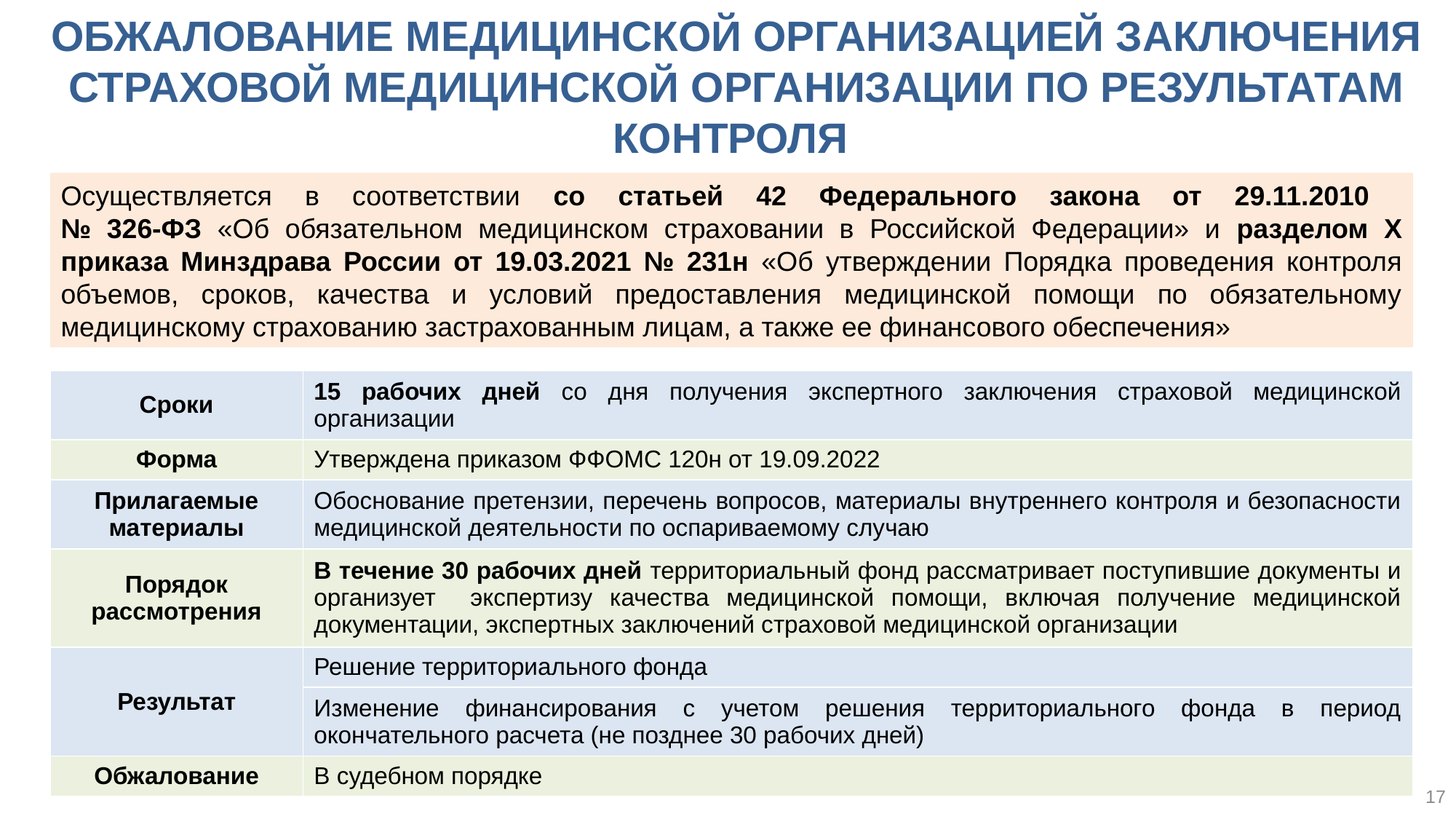

Обжалование медицинской организацией заключения страховой медицинской организации по результатам контроля
Осуществляется в соответствии со статьей 42 Федерального закона от 29.11.2010
№ 326-ФЗ «Об обязательном медицинском страховании в Российской Федерации» и разделом X приказа Минздрава России от 19.03.2021 № 231н «Об утверждении Порядка проведения контроля объемов, сроков, качества и условий предоставления медицинской помощи по обязательному медицинскому страхованию застрахованным лицам, а также ее финансового обеспечения»
| Сроки | 15 рабочих дней со дня получения экспертного заключения страховой медицинской организации |
| --- | --- |
| Форма | Утверждена приказом ФФОМС 120н от 19.09.2022 |
| Прилагаемые материалы | Обоснование претензии, перечень вопросов, материалы внутреннего контроля и безопасности медицинской деятельности по оспариваемому случаю |
| Порядок рассмотрения | В течение 30 рабочих дней территориальный фонд рассматривает поступившие документы и организует экспертизу качества медицинской помощи, включая получение медицинской документации, экспертных заключений страховой медицинской организации |
| Результат | Решение территориального фонда |
|  | Изменение финансирования с учетом решения территориального фонда в период окончательного расчета (не позднее 30 рабочих дней) |
| Обжалование | В судебном порядке |
17